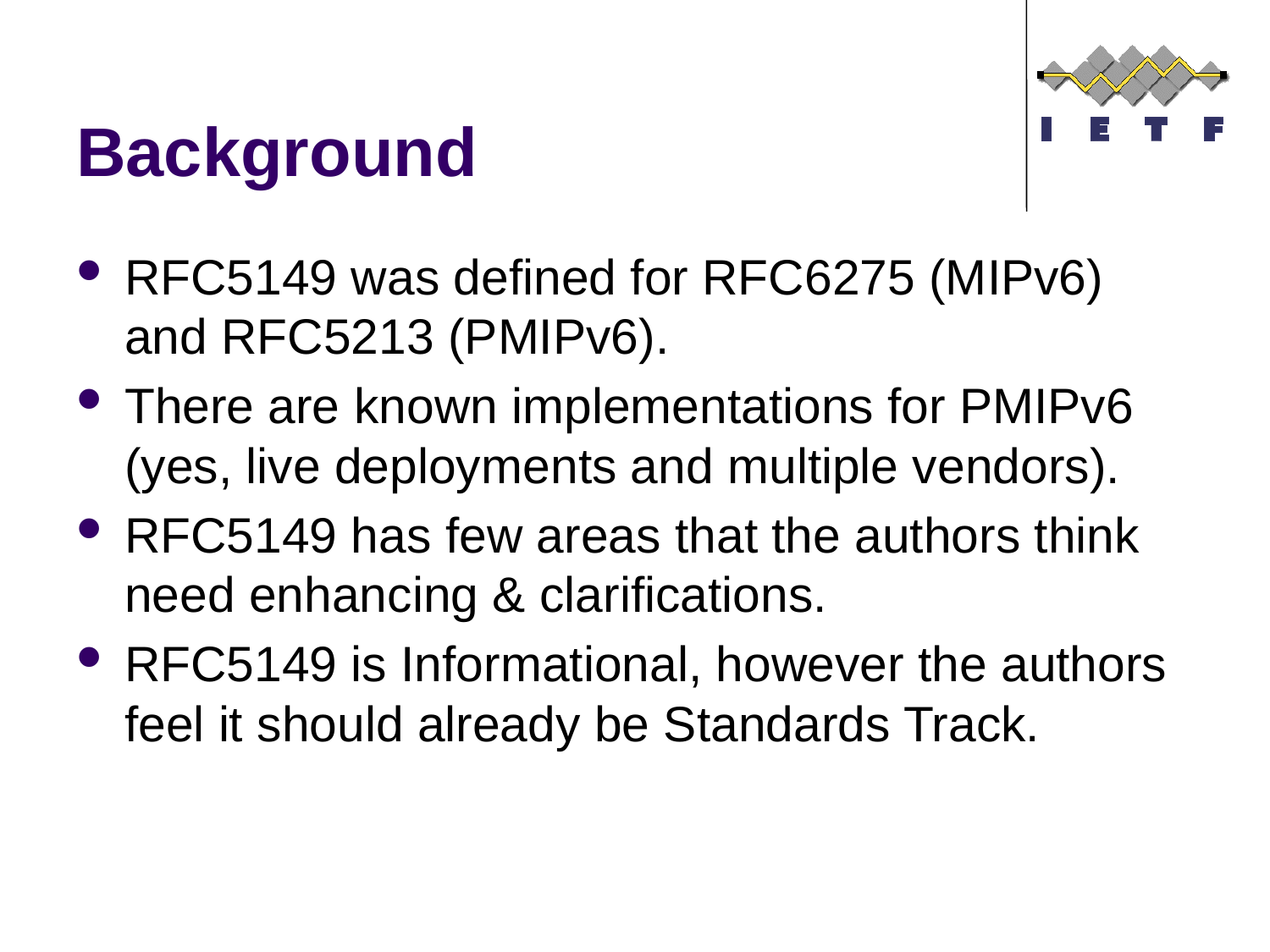

# Background
RFC5149 was defined for RFC6275 (MIPv6) and RFC5213 (PMIPv6).
There are known implementations for PMIPv6  (yes, live deployments and multiple vendors).
RFC5149 has few areas that the authors think need enhancing & clarifications.
RFC5149 is Informational, however the authors feel it should already be Standards Track.